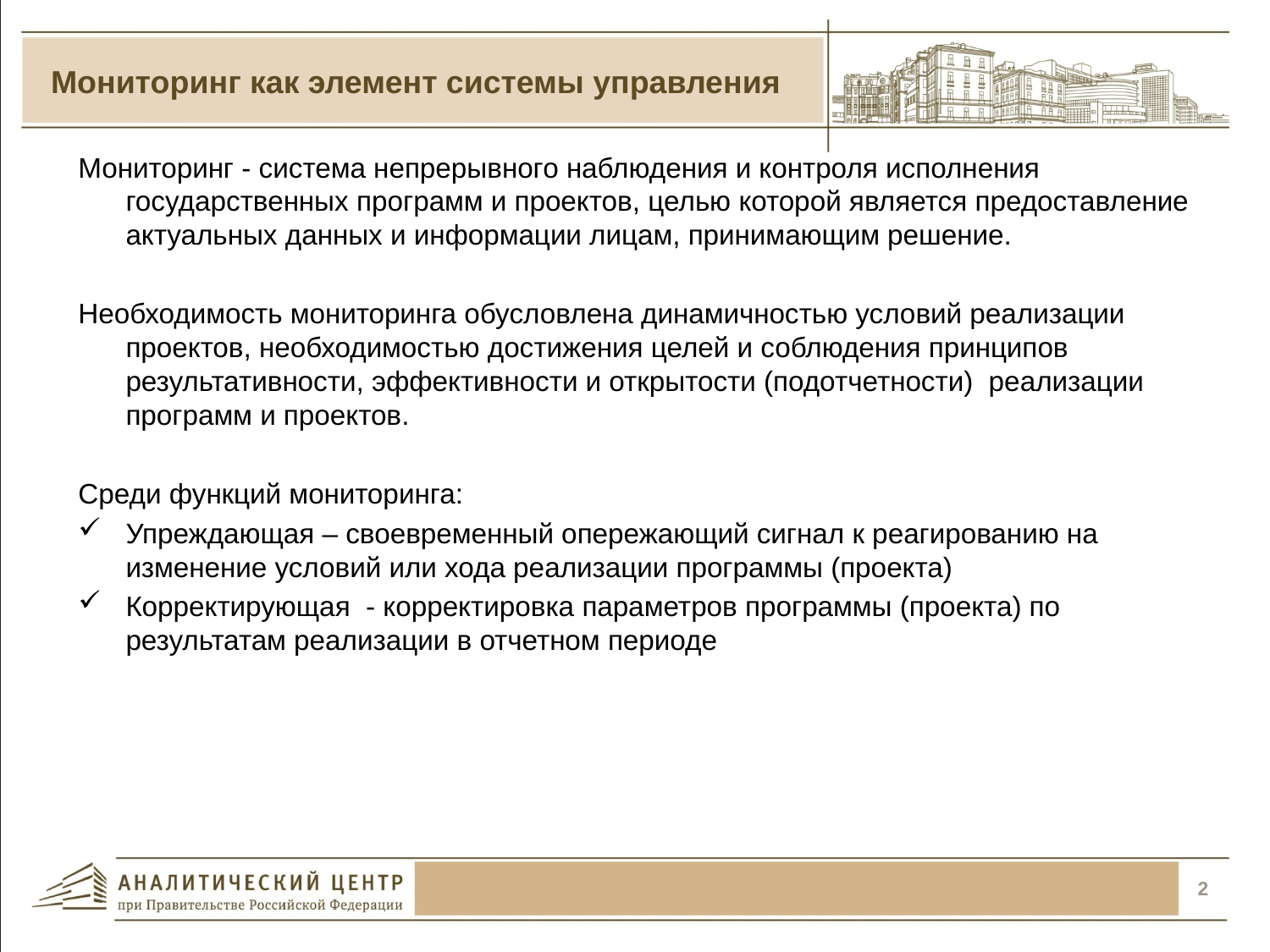

# Мониторинг как элемент системы управления
Мониторинг - система непрерывного наблюдения и контроля исполнения государственных программ и проектов, целью которой является предоставление актуальных данных и информации лицам, принимающим решение.

Необходимость мониторинга обусловлена динамичностью условий реализации проектов, необходимостью достижения целей и соблюдения принципов результативности, эффективности и открытости (подотчетности)  реализации программ и проектов.

Среди функций мониторинга:
Упреждающая – своевременный опережающий сигнал к реагированию на изменение условий или хода реализации программы (проекта)
Корректирующая  - корректировка параметров программы (проекта) по результатам реализации в отчетном периоде

2